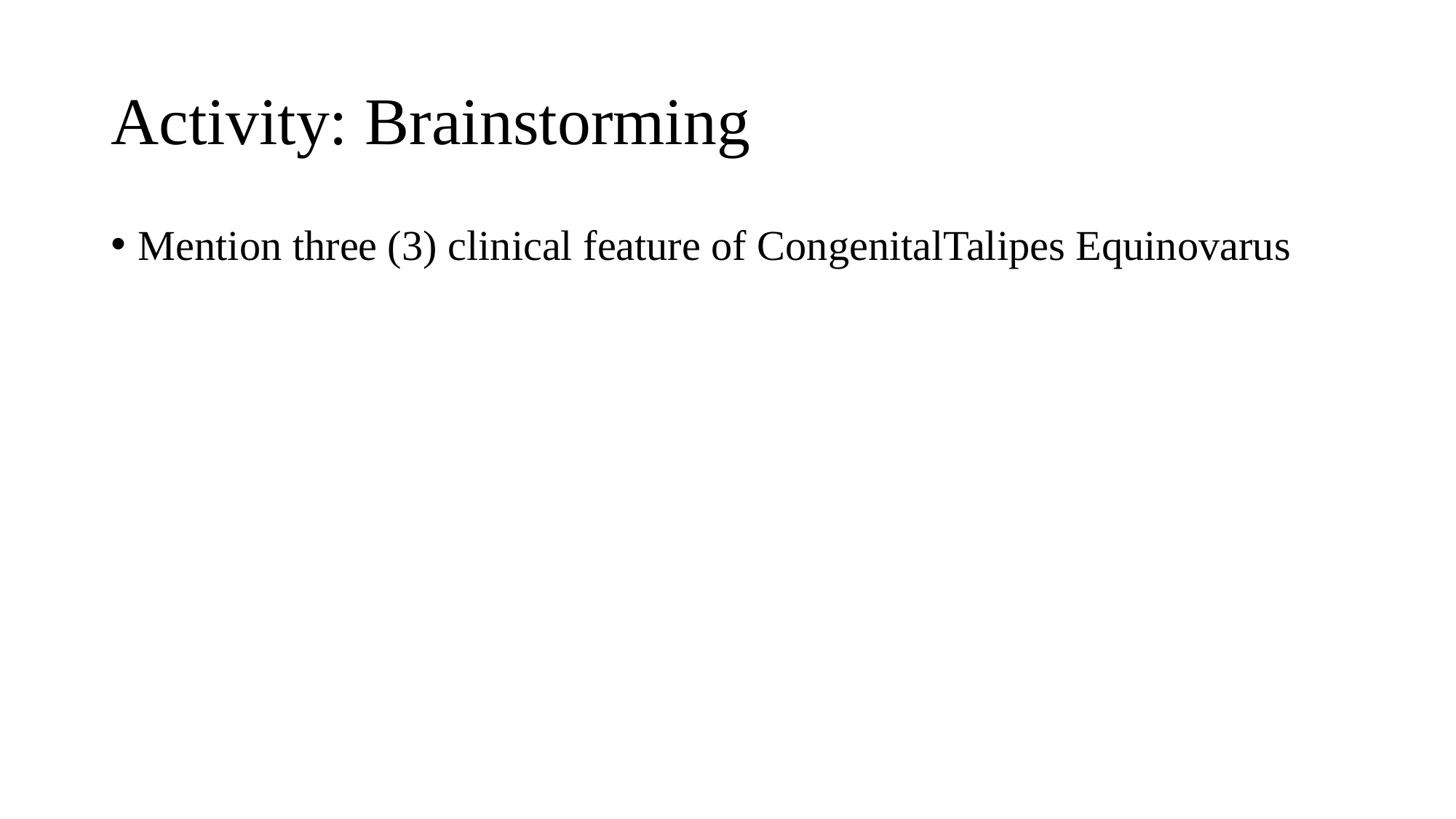

# Activity: Brainstorming
Mention three (3) clinical feature of CongenitalTalipes Equinovarus